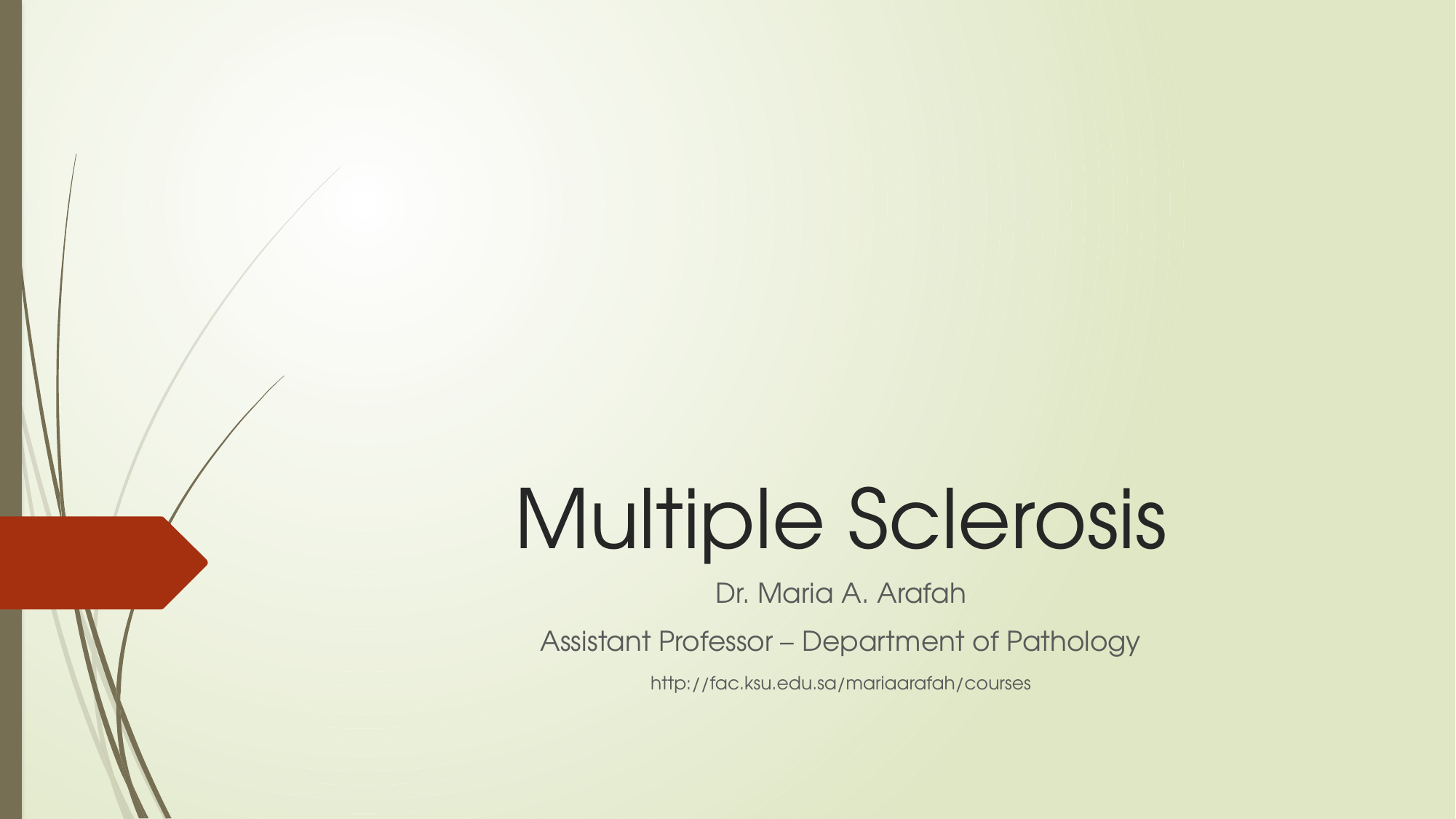

# Multiple Sclerosis
Dr. Maria A. Arafah
Assistant Professor – Department of Pathology
http://fac.ksu.edu.sa/mariaarafah/courses